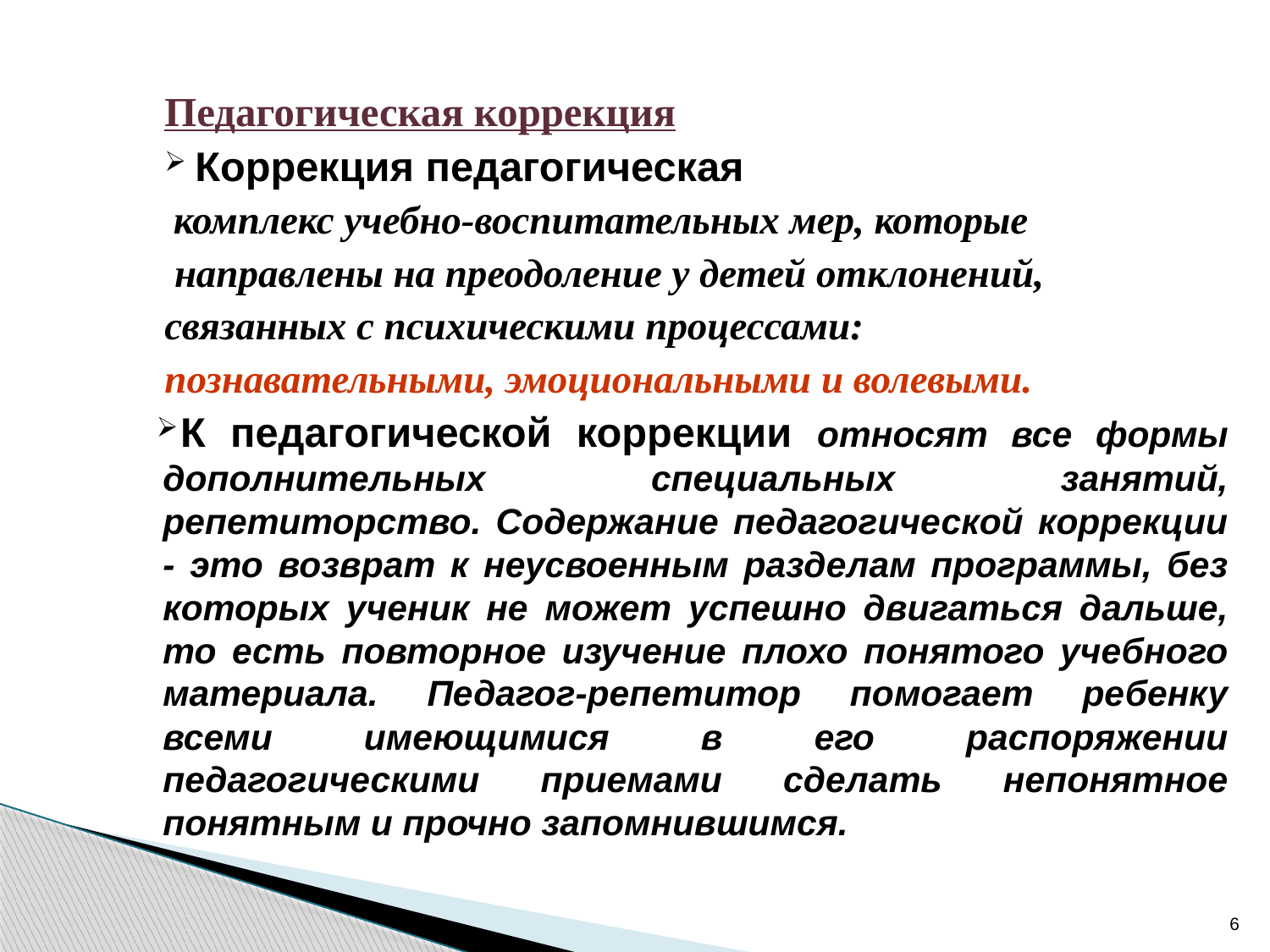

#
Педагогическая коррекция
Коррекция педагогическая
 комплекс учебно-воспитательных мер, которые
 направлены на преодоление у детей отклонений,
связанных с психическими процессами:
познавательными, эмоциональными и волевыми.
К педагогической коррекции относят все формы дополнительных специальных занятий, репетиторство. Содержание педагогической коррекции - это возврат к неусвоенным разделам программы, без которых ученик не может успешно двигаться дальше, то есть повторное изучение плохо понятого учебного материала. Педагог-репетитор помогает ребенку всеми имеющимися в его распоряжении педагогическими приемами сделать непонятное понятным и прочно запомнившимся.

6